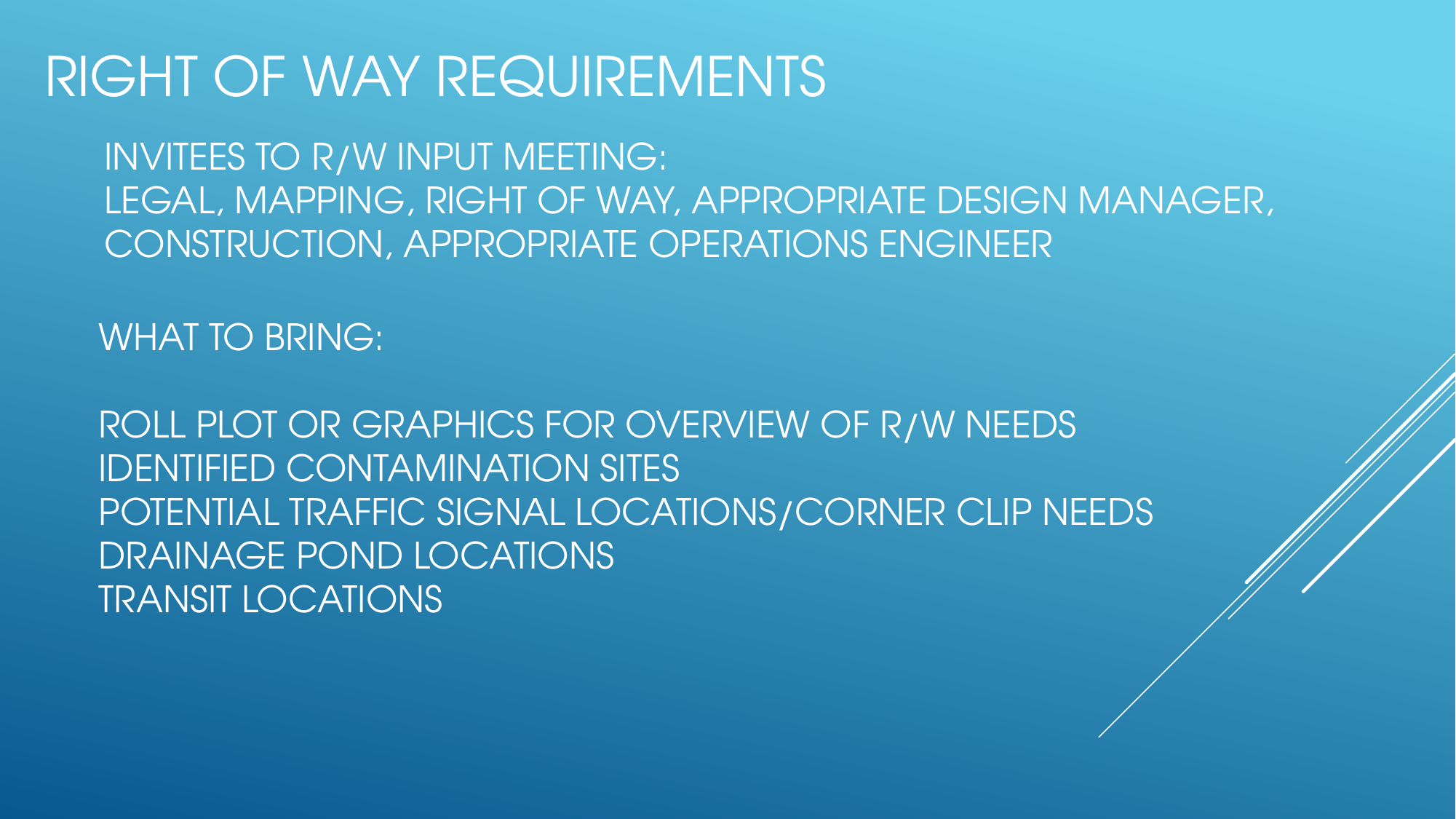

# RIGHT OF WAY REQUIREMENTS
INVITEES TO R/W INPUT MEETING:
LEGAL, MAPPING, RIGHT OF WAY, APPROPRIATE DESIGN MANAGER, CONSTRUCTION, APPROPRIATE OPERATIONS ENGINEER
WHAT TO BRING:

ROLL PLOT OR GRAPHICS FOR OVERVIEW OF R/W NEEDS
IDENTIFIED CONTAMINATION SITES
POTENTIAL TRAFFIC SIGNAL LOCATIONS/CORNER CLIP NEEDS
DRAINAGE POND LOCATIONS
TRANSIT LOCATIONS